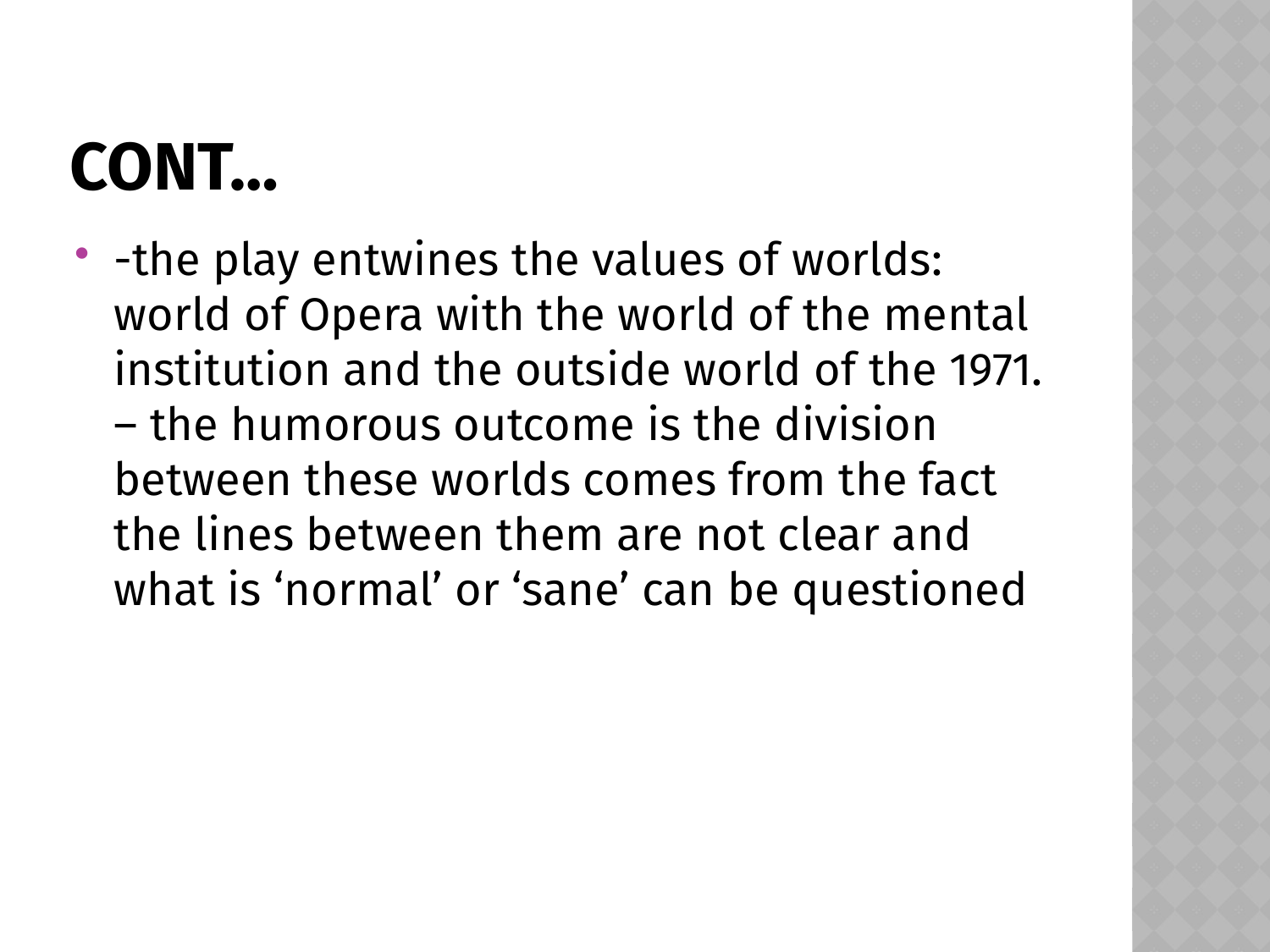

# Cont…
-the play entwines the values of worlds:  world of Opera with the world of the mental institution and the outside world of the 1971. – the humorous outcome is the division between these worlds comes from the fact the lines between them are not clear and what is ‘normal’ or ‘sane’ can be questioned